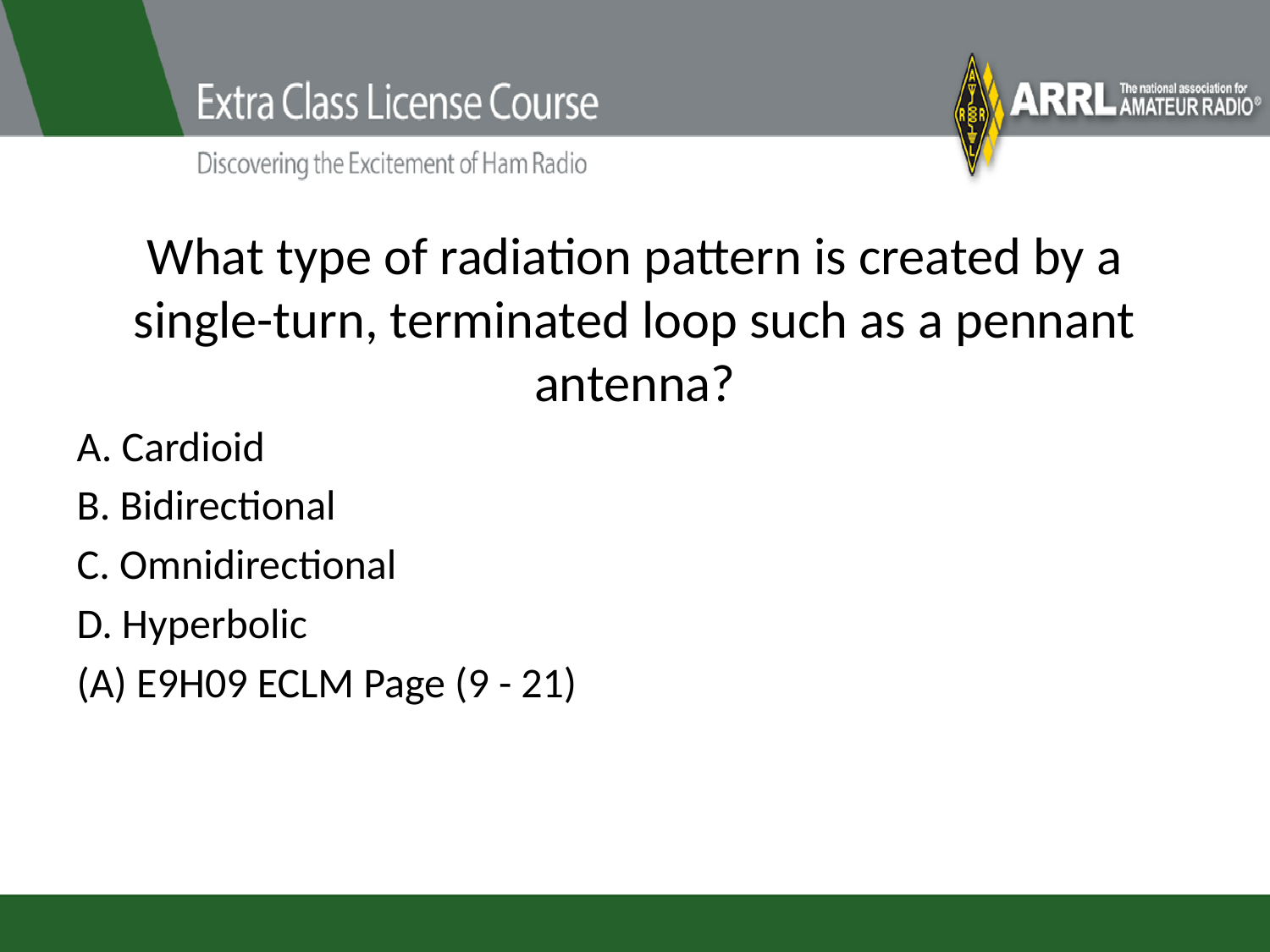

# What type of radiation pattern is created by a single-turn, terminated loop such as a pennant antenna?
A. Cardioid
B. Bidirectional
C. Omnidirectional
D. Hyperbolic
(A) E9H09 ECLM Page (9 - 21)